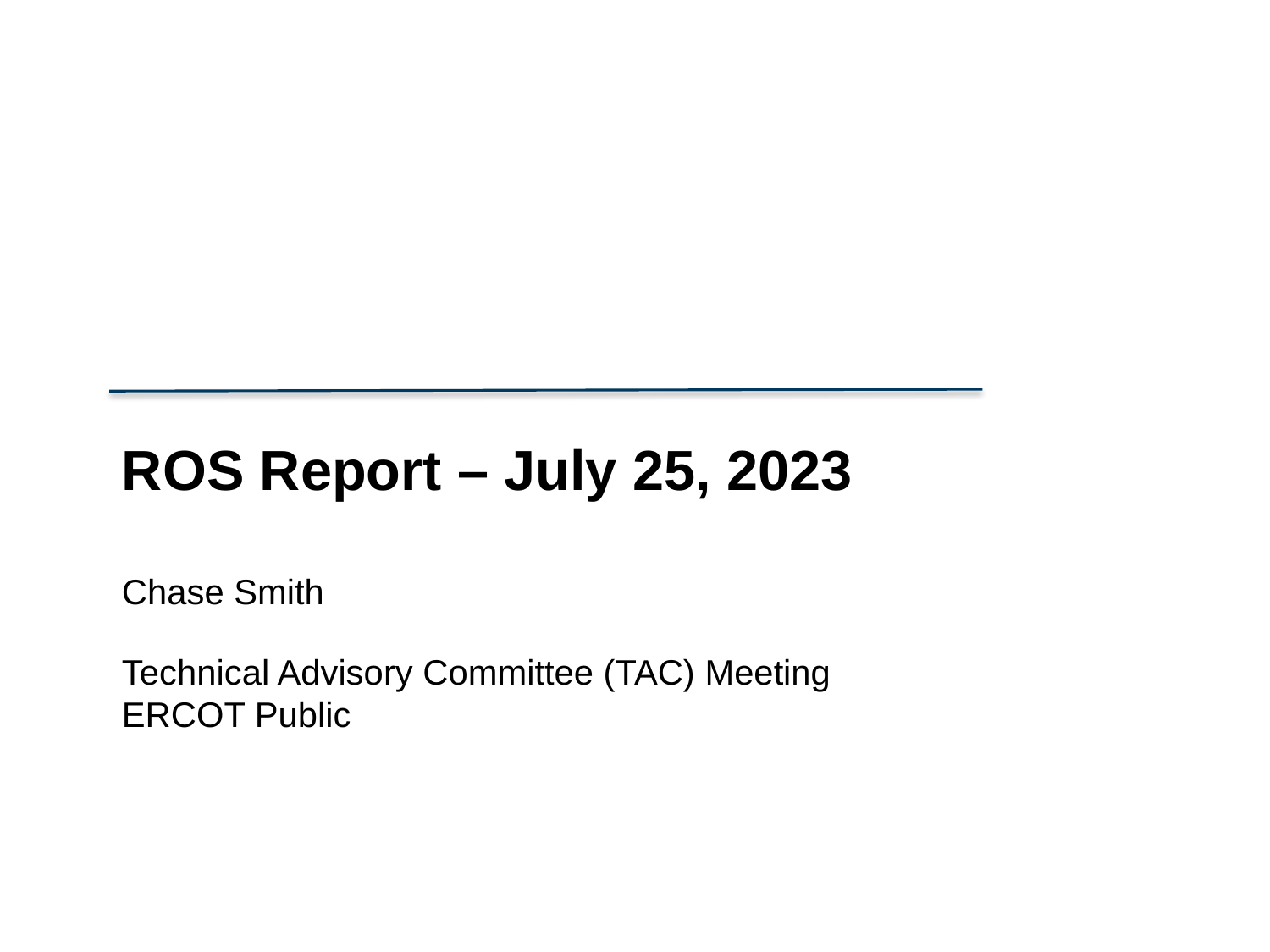

ROS Report – July 25, 2023

Chase Smith

Technical Advisory Committee (TAC) Meeting
ERCOT Public